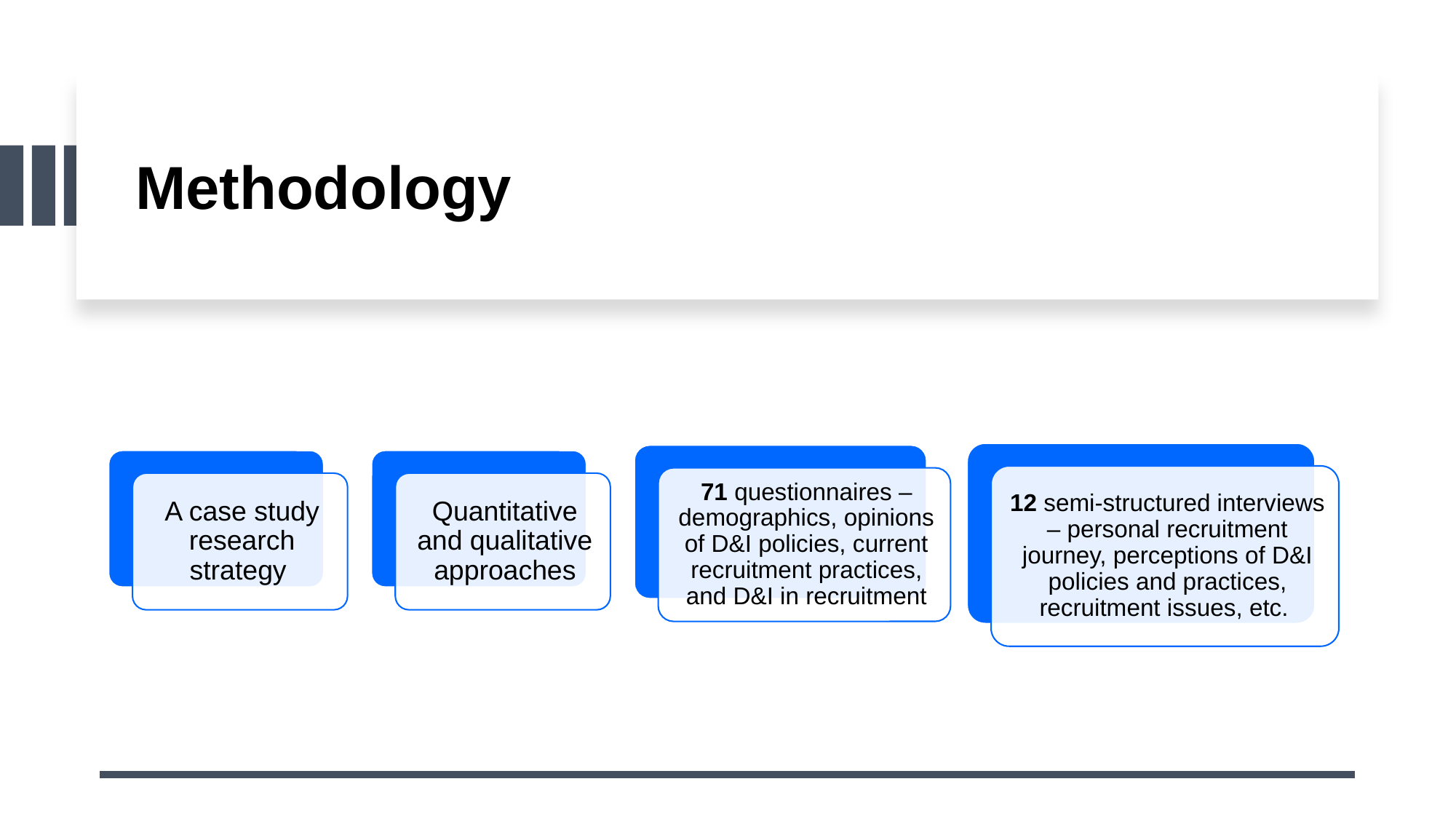

# Methodology

A case study research strategy
Quantitative and qualitative approaches
71 questionnaires – demographics, opinions of D&I policies, current recruitment practices, and D&I in recruitment
12 semi-structured interviews – personal recruitment journey, perceptions of D&I policies and practices, recruitment issues, etc.